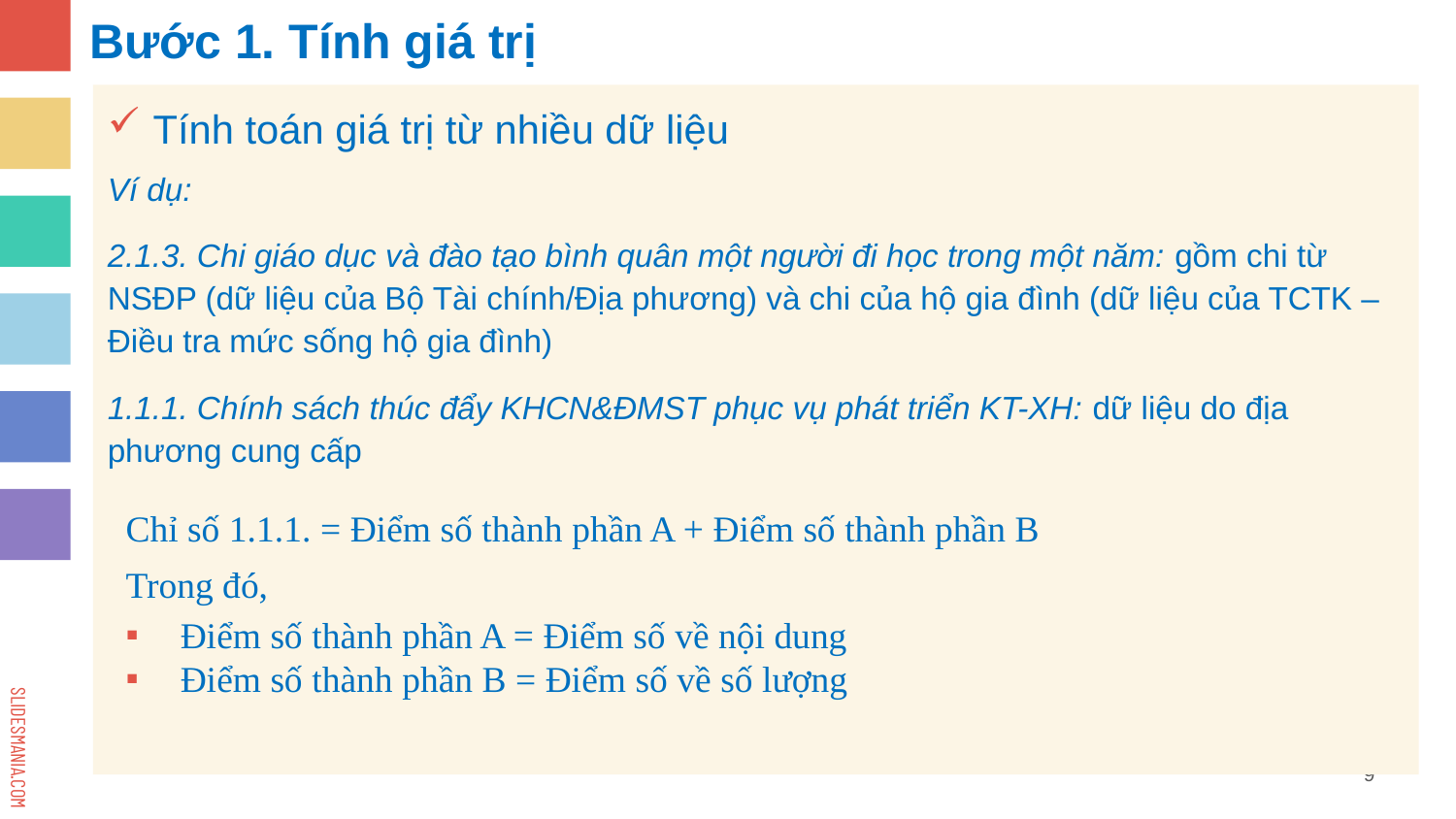

# Bước 1. Tính giá trị
Tính toán giá trị từ nhiều dữ liệu
Ví dụ:
2.1.3. Chi giáo dục và đào tạo bình quân một người đi học trong một năm: gồm chi từ NSĐP (dữ liệu của Bộ Tài chính/Địa phương) và chi của hộ gia đình (dữ liệu của TCTK – Điều tra mức sống hộ gia đình)
1.1.1. Chính sách thúc đẩy KHCN&ĐMST phục vụ phát triển KT-XH: dữ liệu do địa phương cung cấp
Chỉ số 1.1.1. = Điểm số thành phần A + Điểm số thành phần B
Trong đó,
Điểm số thành phần A = Điểm số về nội dung
Điểm số thành phần B = Điểm số về số lượng
9